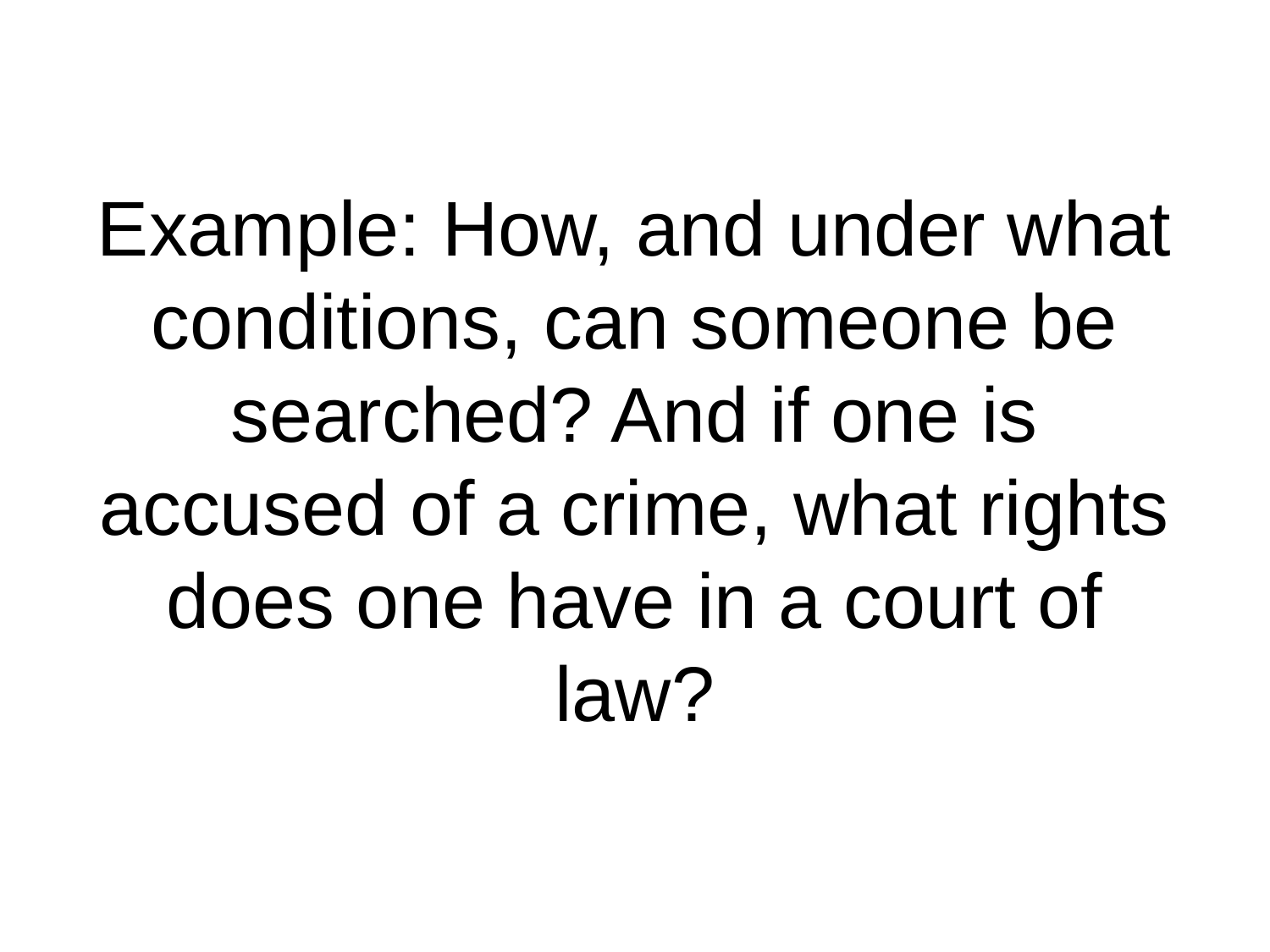

# Example: How, and under what conditions, can someone be searched? And if one is accused of a crime, what rights does one have in a court of law?